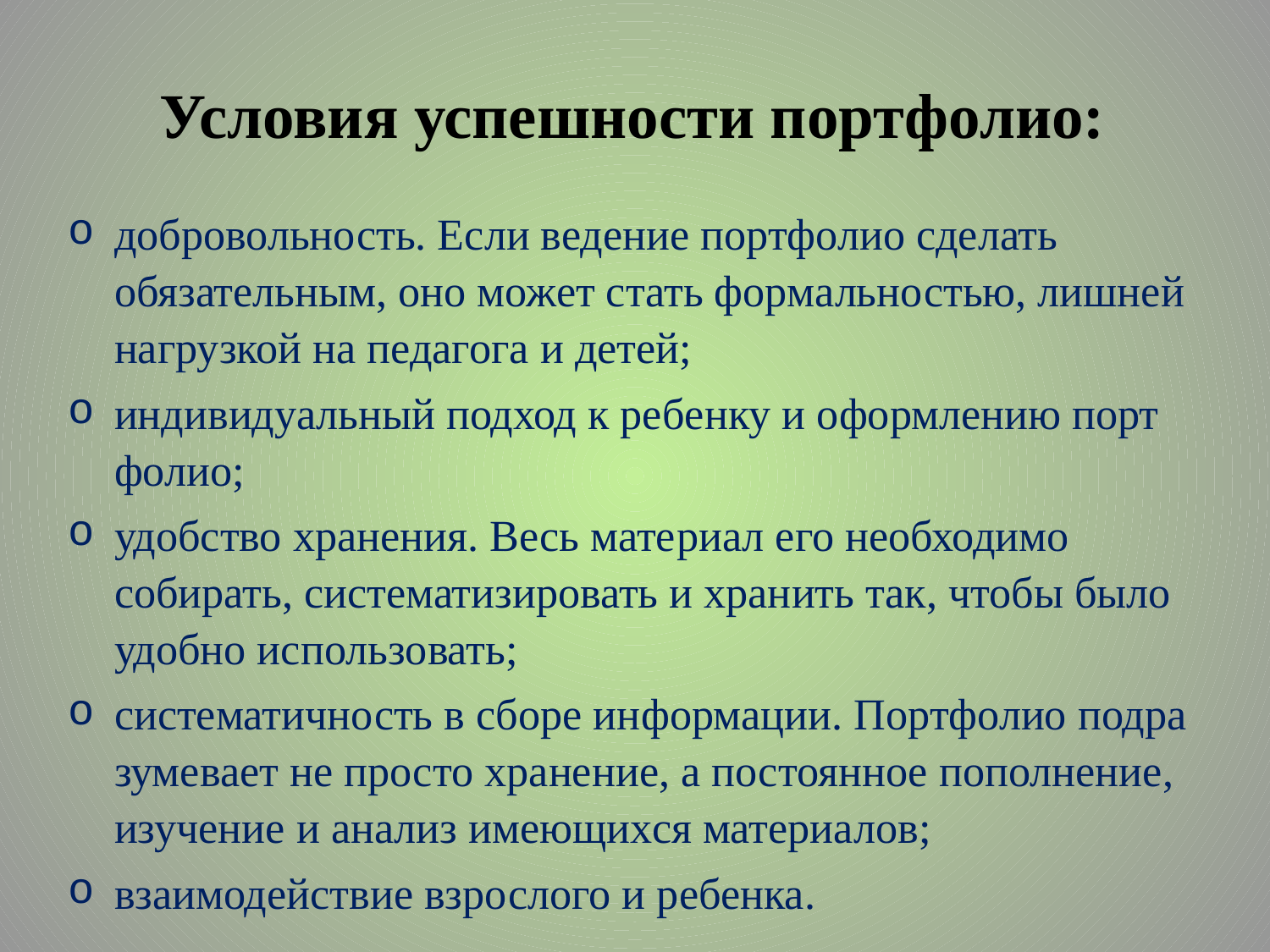

# Условия успешности порт­фолио:
добровольность. Если ведение портфолио сделать обязатель­ным, оно может стать фор­мальностью, лишней нагрузкой на педагога и детей;
индивидуальный подход к ре­бенку и оформлению порт­фолио;
удобство хранения. Весь мате­риал его необходимо собирать, систематизировать и хранить так, чтобы было удобно ис­пользовать;
систематичность в сборе ин­формации. Портфолио подра­зумевает не просто хранение, а постоянное пополнение, изучение и анализ имеющих­ся материалов;
взаимодействие взрослого и ребенка.